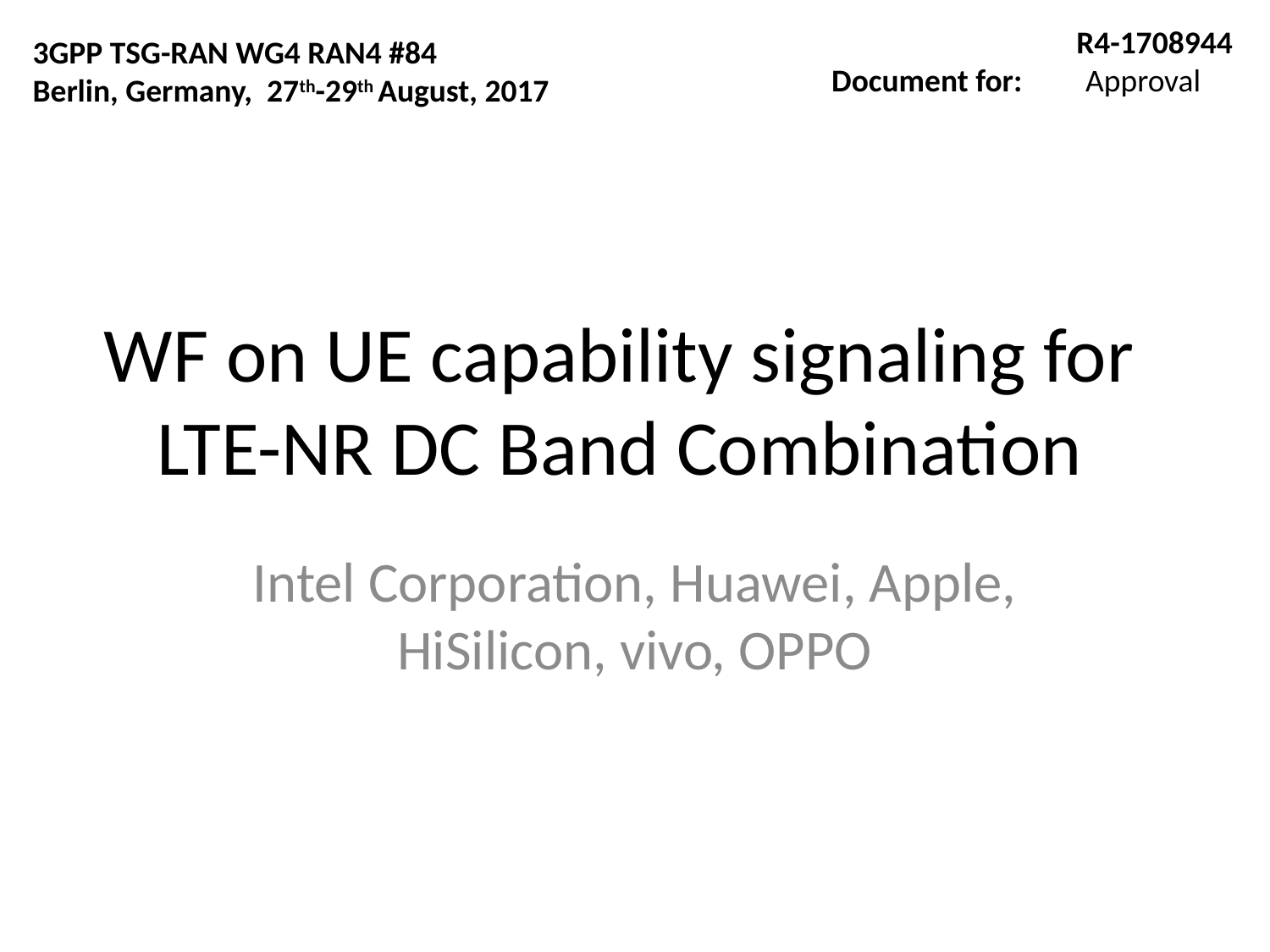

R4-1708944
Document for:	Approval
3GPP TSG-RAN WG4 RAN4 #84
Berlin, Germany,  27th-29th August, 2017
# WF on UE capability signaling for LTE-NR DC Band Combination
Intel Corporation, Huawei, Apple, HiSilicon, vivo, OPPO